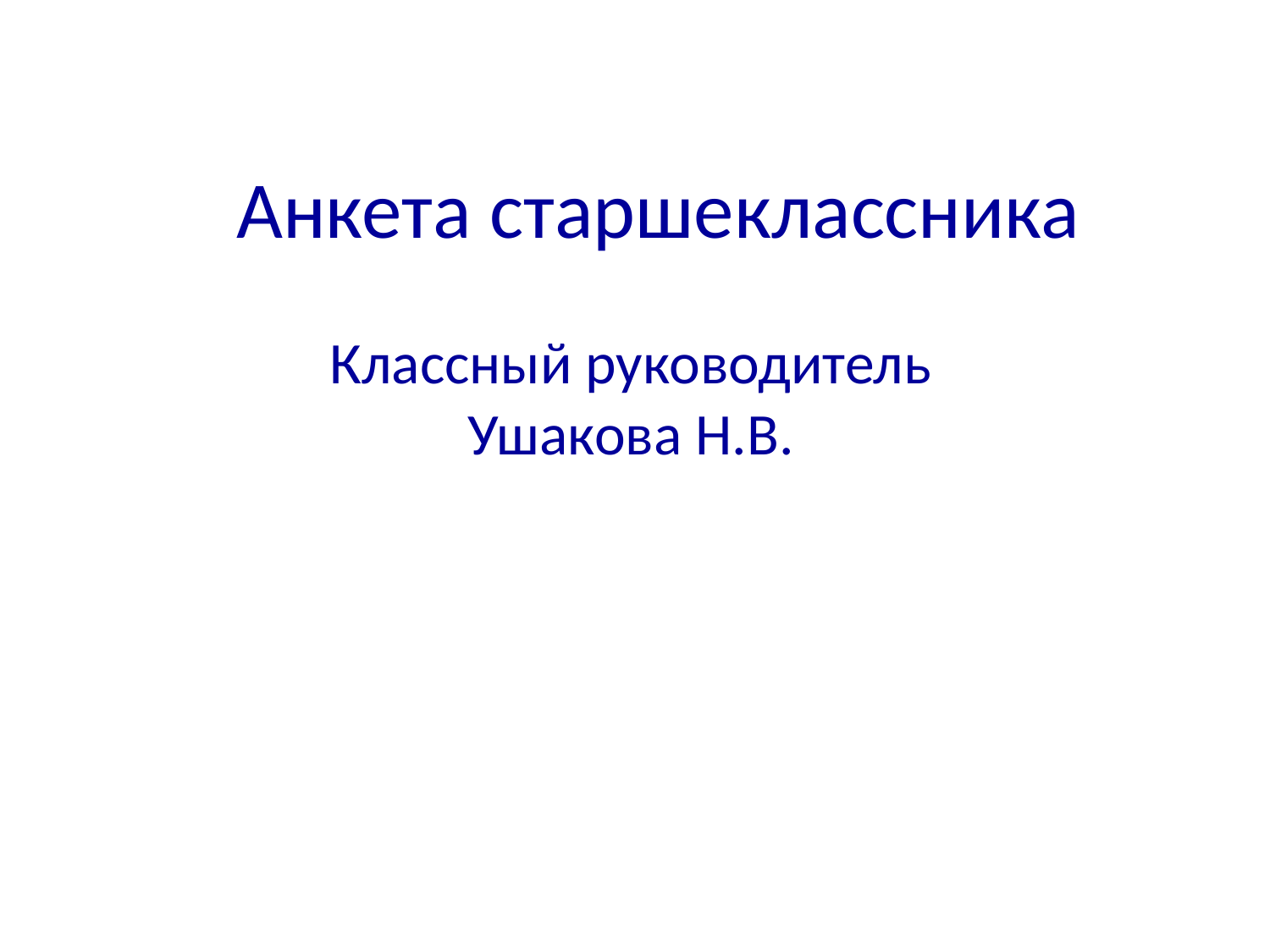

# Анкета старшеклассника Классный руководитель Ушакова Н.В.